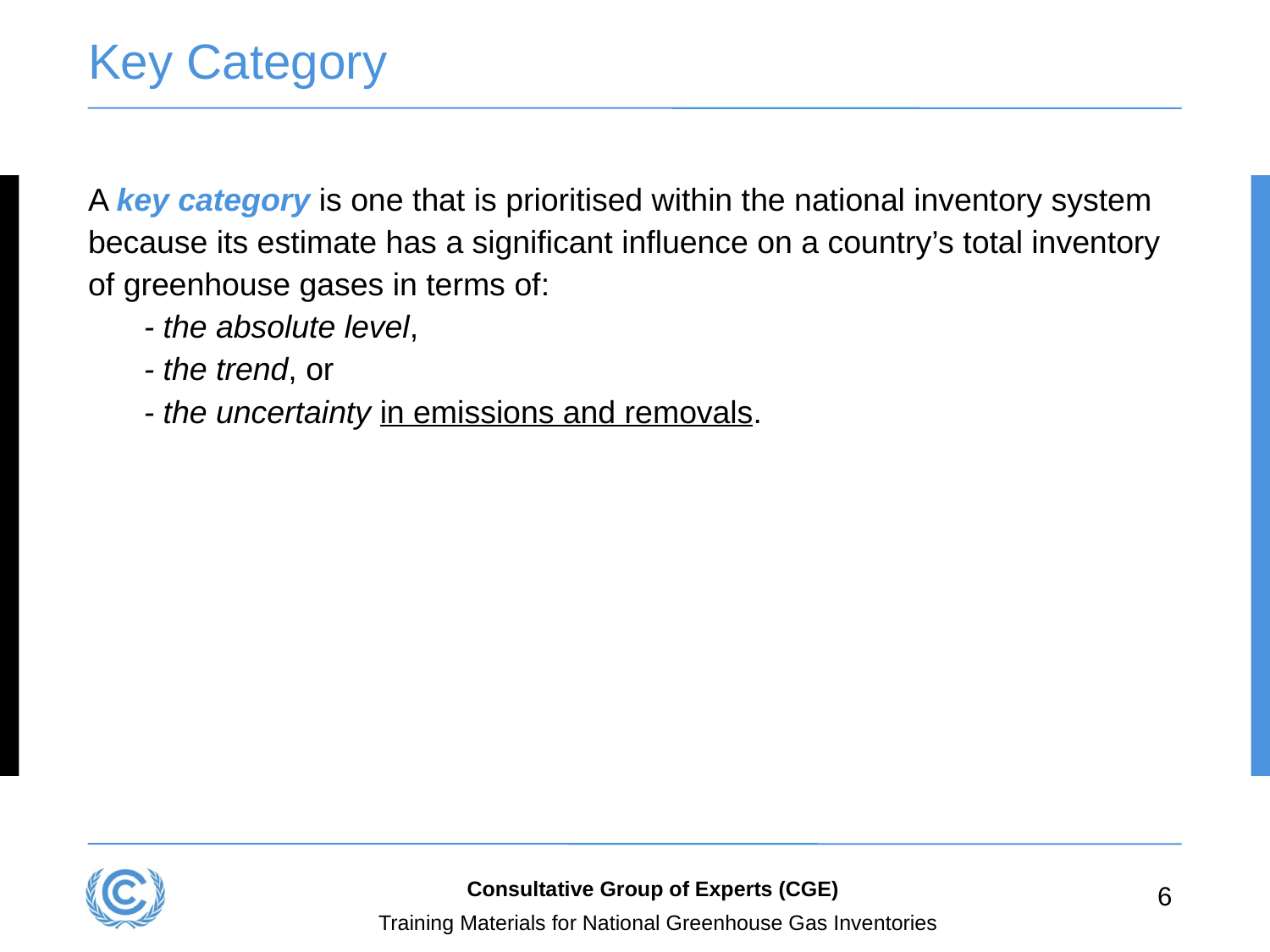

# Key Category
A key category is one that is prioritised within the national inventory system because its estimate has a significant influence on a country’s total inventory of greenhouse gases in terms of:
- the absolute level,
- the trend, or
- the uncertainty in emissions and removals.
Consultative Group of Experts (CGE)
6
Training Materials for National Greenhouse Gas Inventories